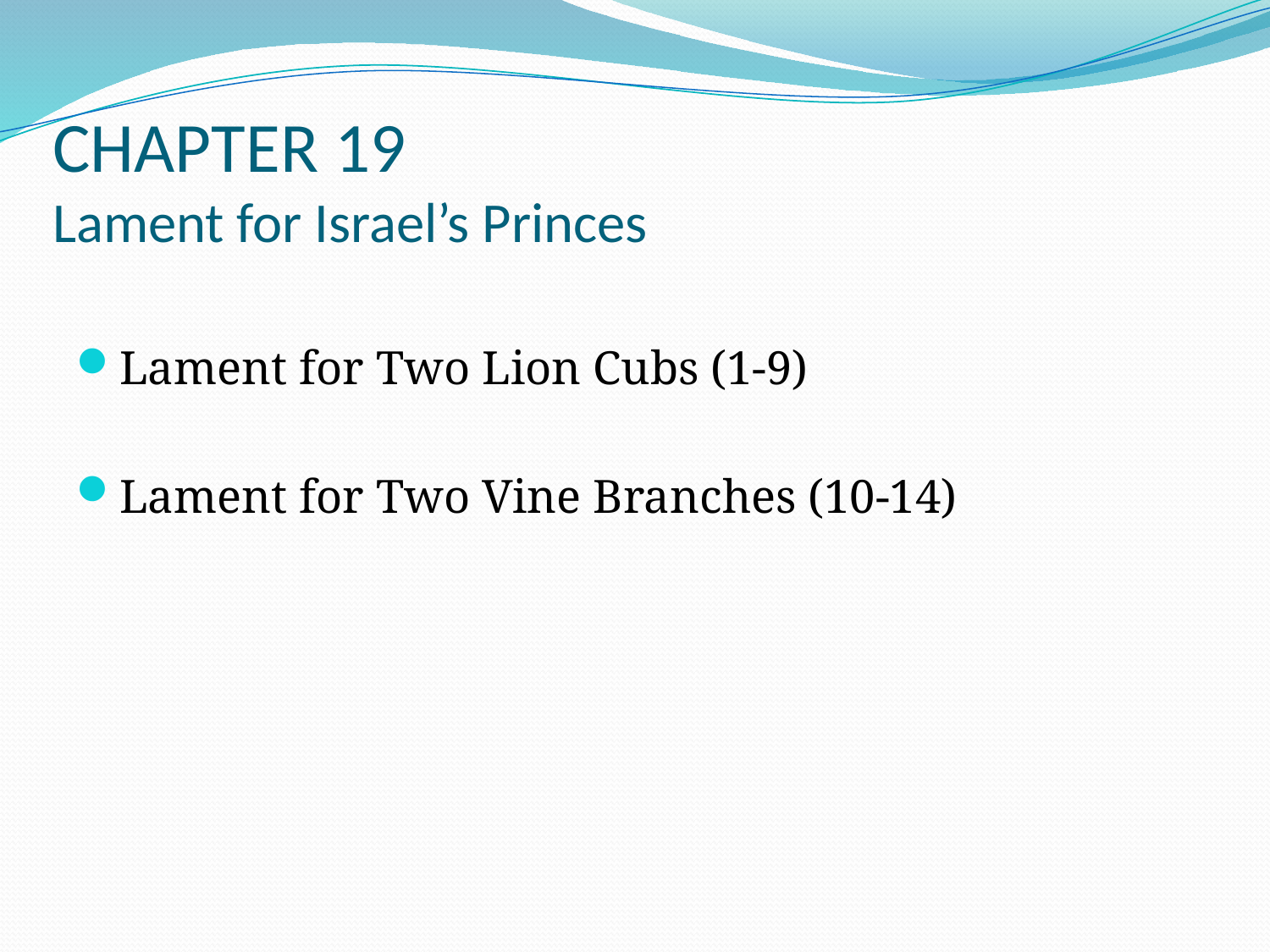

# CHAPTER 19 Lament for Israel’s Princes

Lament for Two Lion Cubs (1-9)

Lament for Two Vine Branches (10-14)